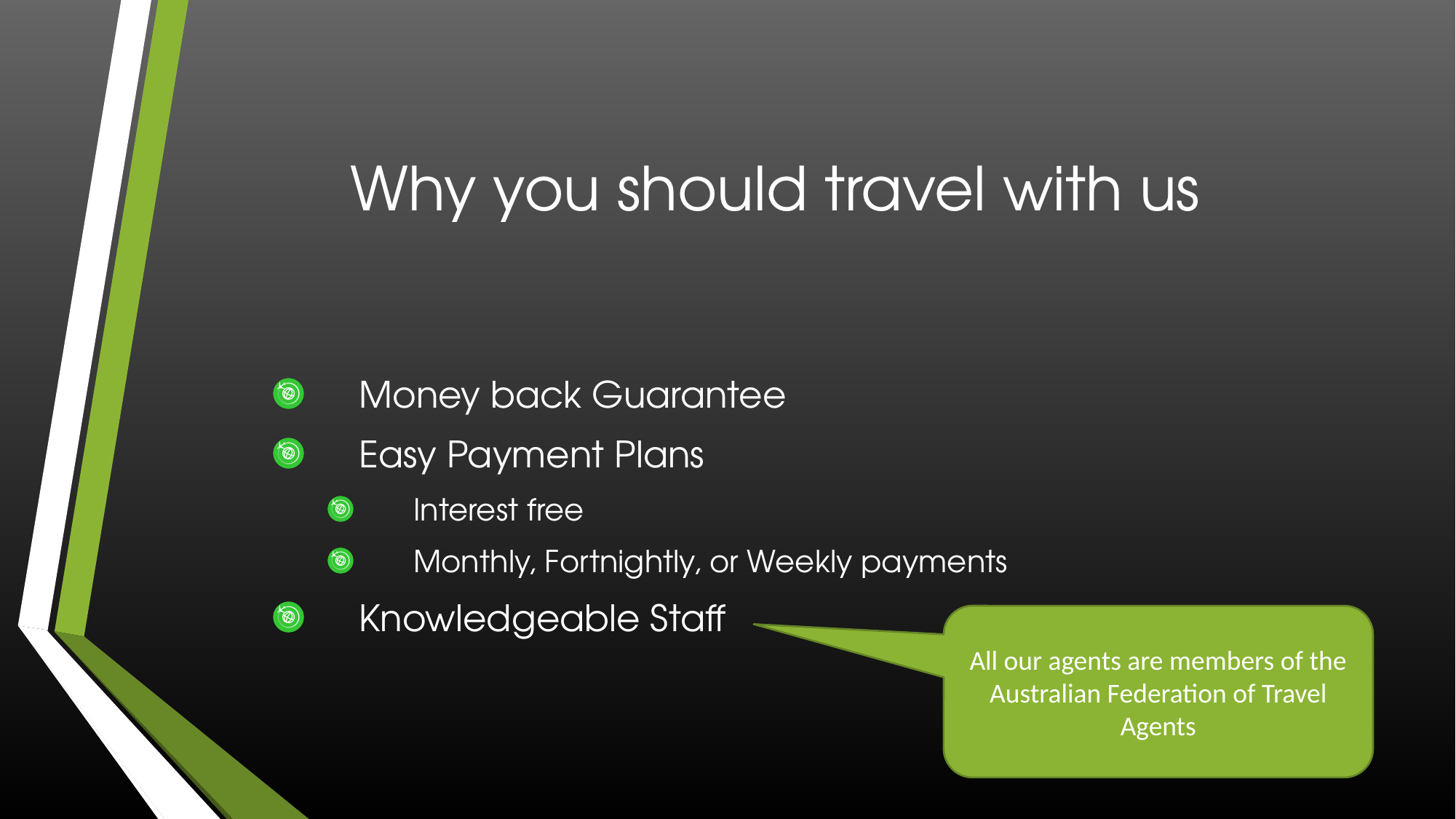

# Why you should travel with us
Money back Guarantee
Easy Payment Plans
Interest free
Monthly, Fortnightly, or Weekly payments
Knowledgeable Staff
All our agents are members of the Australian Federation of Travel Agents